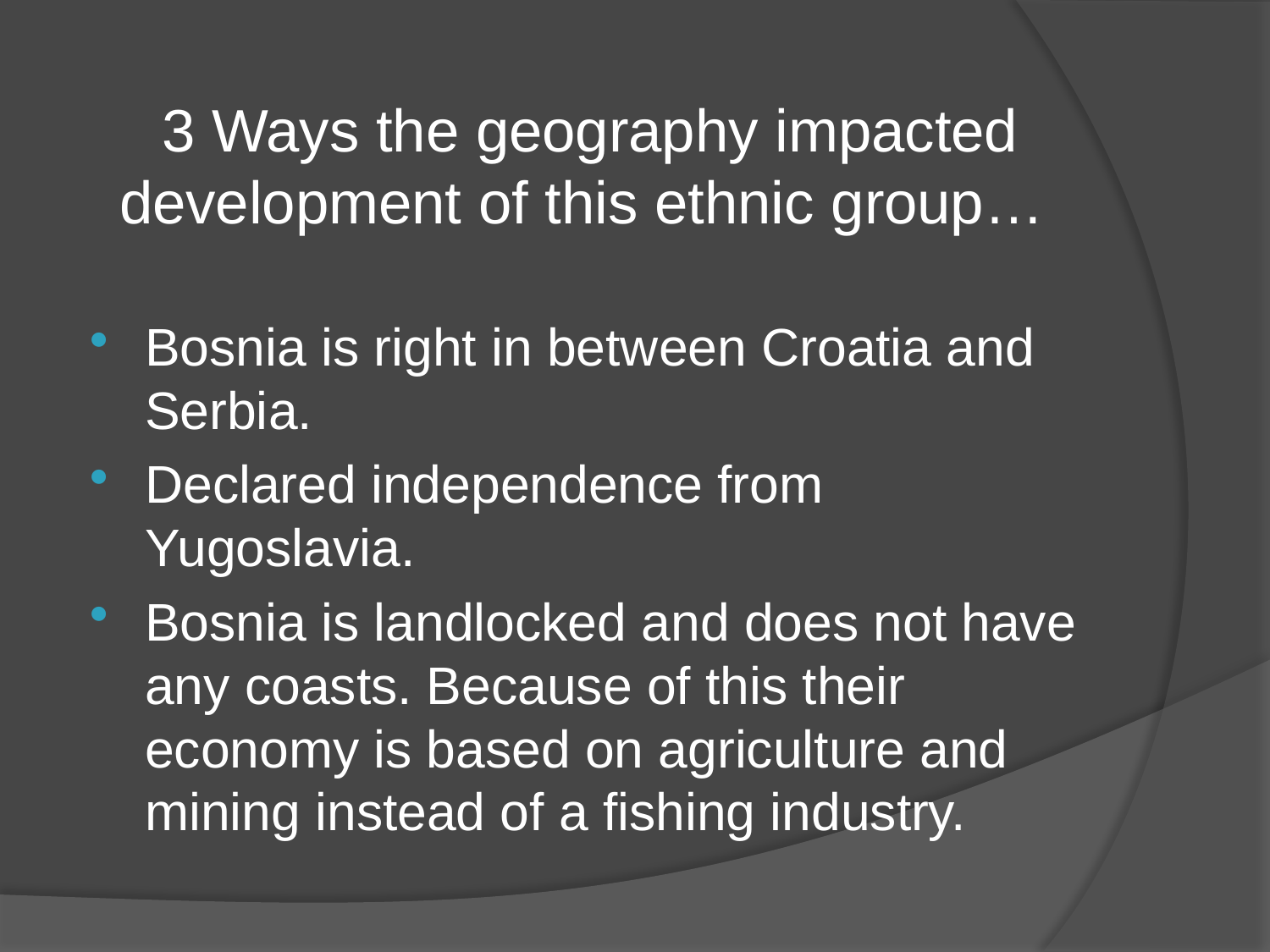

# 3 Ways the geography impacted development of this ethnic group…
Bosnia is right in between Croatia and Serbia.
Declared independence from Yugoslavia.
Bosnia is landlocked and does not have any coasts. Because of this their economy is based on agriculture and mining instead of a fishing industry.